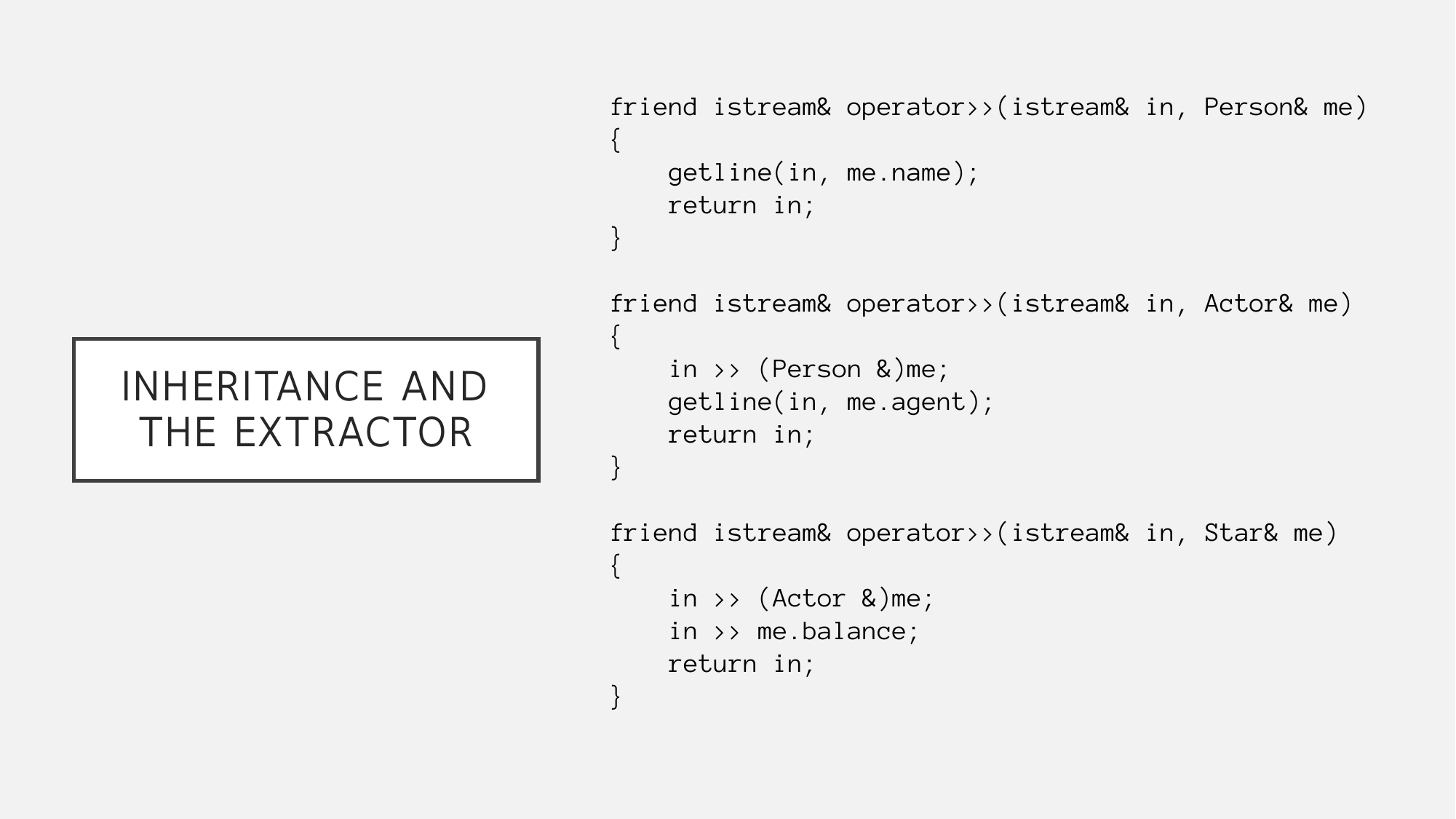

friend istream& operator>>(istream& in, Person& me)
{
    getline(in, me.name);
    return in;
}

friend istream& operator>>(istream& in, Actor& me)
{
    in >> (Person &)me;
    getline(in, me.agent);
    return in;
}

friend istream& operator>>(istream& in, Star& me)
{
    in >> (Actor &)me;
    in >> me.balance;
    return in;
}
# Inheritance and the Extractor